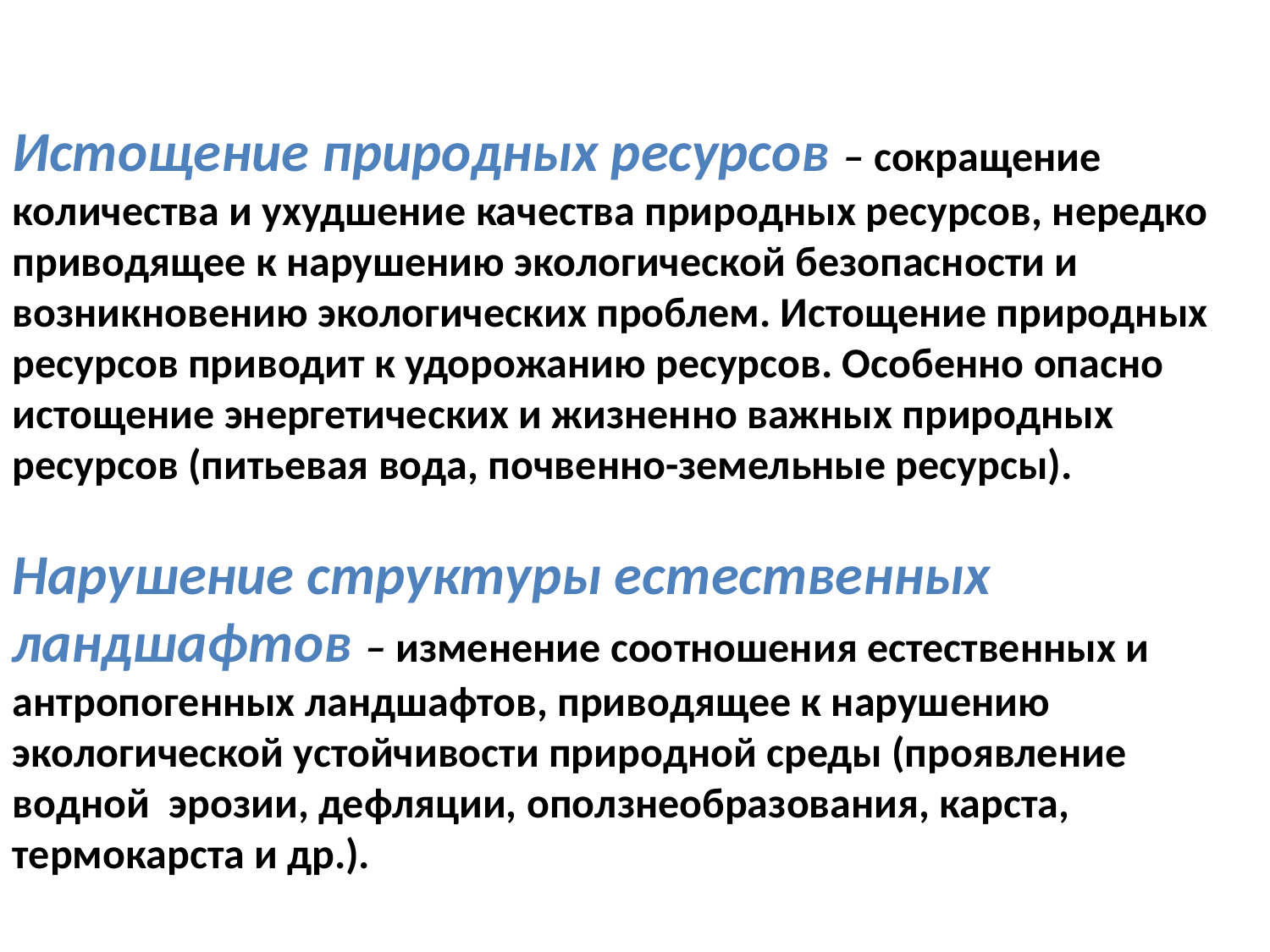

Истощение природных ресурсов – сокращение количества и ухудшение качества природных ресурсов, нередко приводящее к нарушению экологической безопасности и возникновению экологических проблем. Истощение природных ресурсов приводит к удорожанию ресурсов. Особенно опасно истощение энергетических и жизненно важных природных ресурсов (питьевая вода, почвенно-земельные ресурсы).

Нарушение структуры естественных ландшафтов – изменение соотношения естественных и антропогенных ландшафтов, приводящее к нарушению экологической устойчивости природной среды (проявление водной  эрозии, дефляции, оползнеобразования, карста, термокарста и др.).